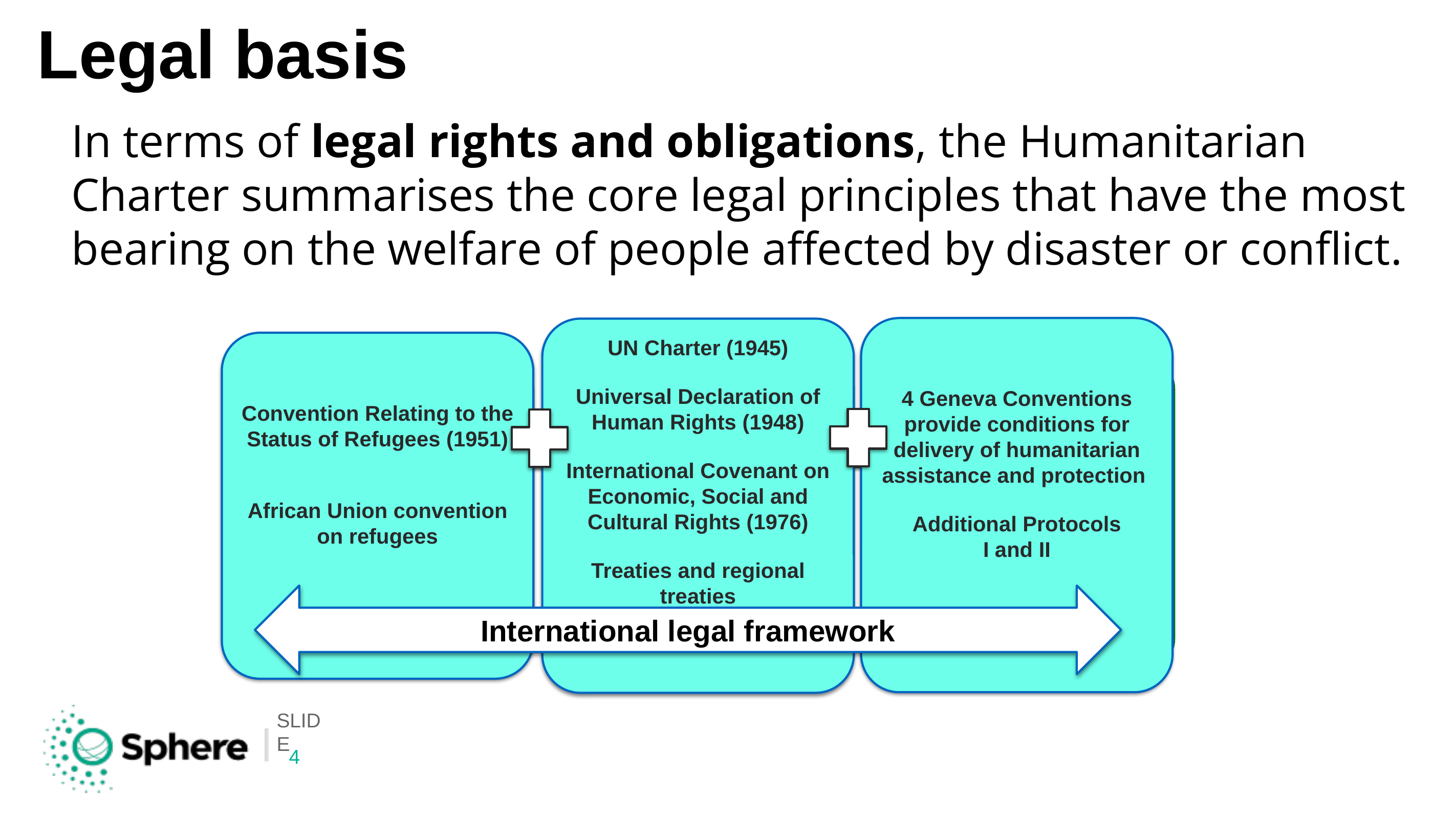

# Legal basis
In terms of legal rights and obligations, the Humanitarian Charter summarises the core legal principles that have the most bearing on the welfare of people affected by disaster or conflict.

4 Geneva Conventions provide conditions for delivery of humanitarian assistance and protection

Additional Protocols
I and II

UN Charter (1945)

Universal Declaration of Human Rights (1948)

International Covenant on Economic, Social and Cultural Rights (1976)

Treaties and regional treaties

Convention Relating to the Status of Refugees (1951)

African Union convention on refugees

International refugee law/Guiding Principles on Internal Displacement
Human rights law
International humanitarian law

International legal framework

International legal framework
4